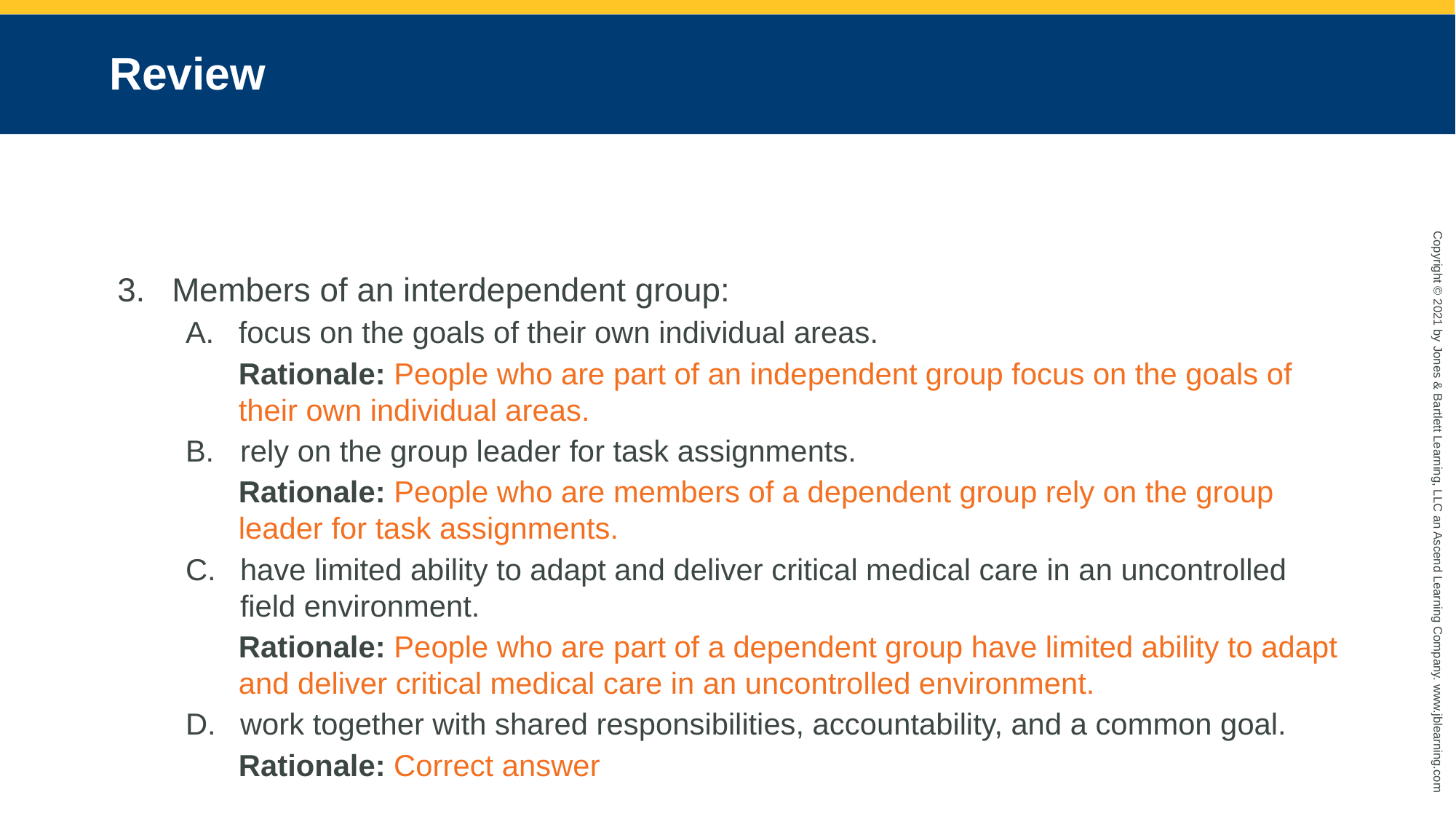

# Review
Members of an interdependent group:
focus on the goals of their own individual areas.
Rationale: People who are part of an independent group focus on the goals of their own individual areas.
rely on the group leader for task assignments.
Rationale: People who are members of a dependent group rely on the group leader for task assignments.
have limited ability to adapt and deliver critical medical care in an uncontrolled field environment.
Rationale: People who are part of a dependent group have limited ability to adapt and deliver critical medical care in an uncontrolled environment.
work together with shared responsibilities, accountability, and a common goal.
Rationale: Correct answer